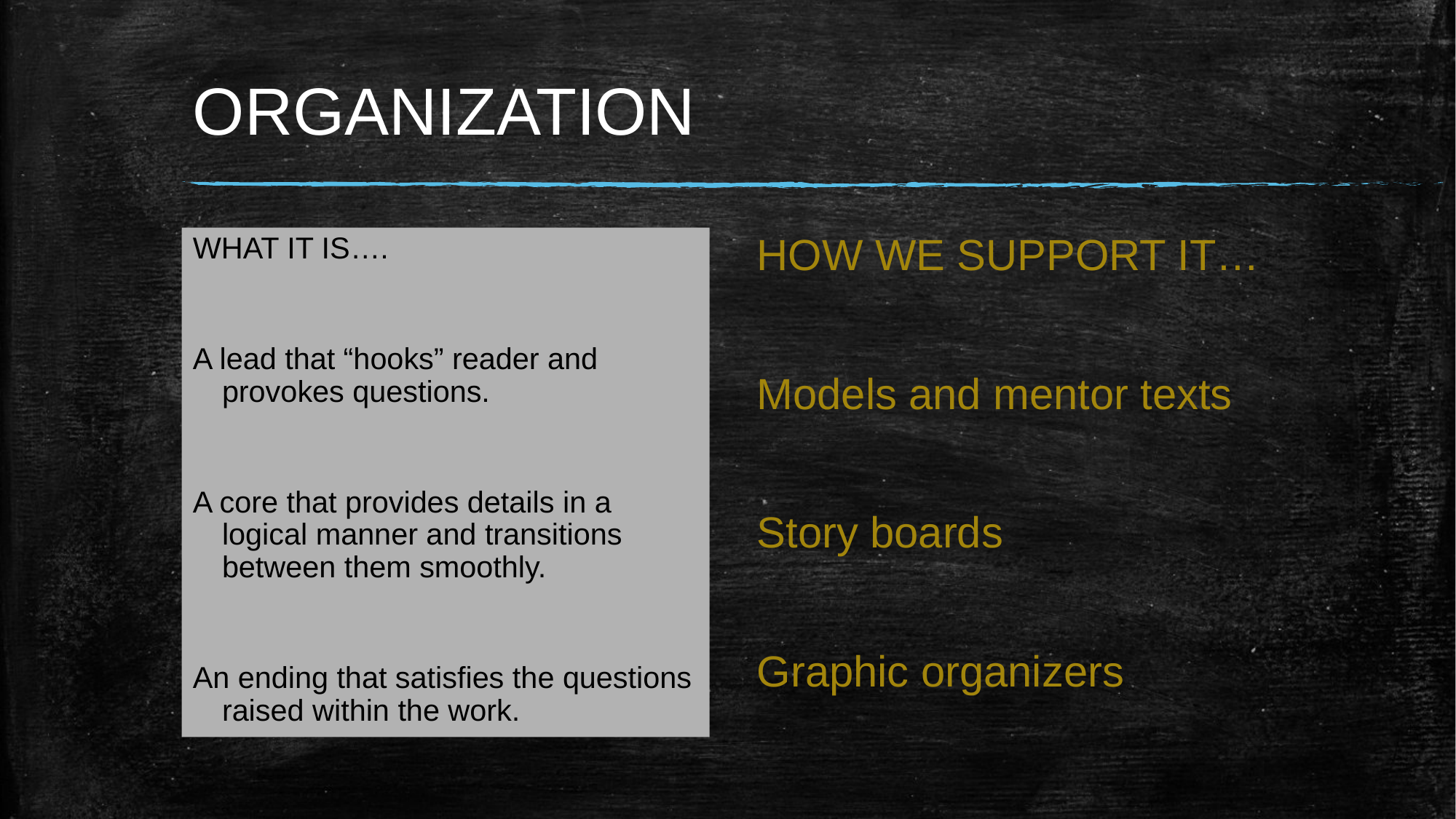

# ORGANIZATION
WHAT IT IS….

A lead that “hooks” reader and provokes questions.

A core that provides details in a logical manner and transitions between them smoothly.

An ending that satisfies the questions raised within the work.
HOW WE SUPPORT IT…

Models and mentor texts

Story boards

Graphic organizers